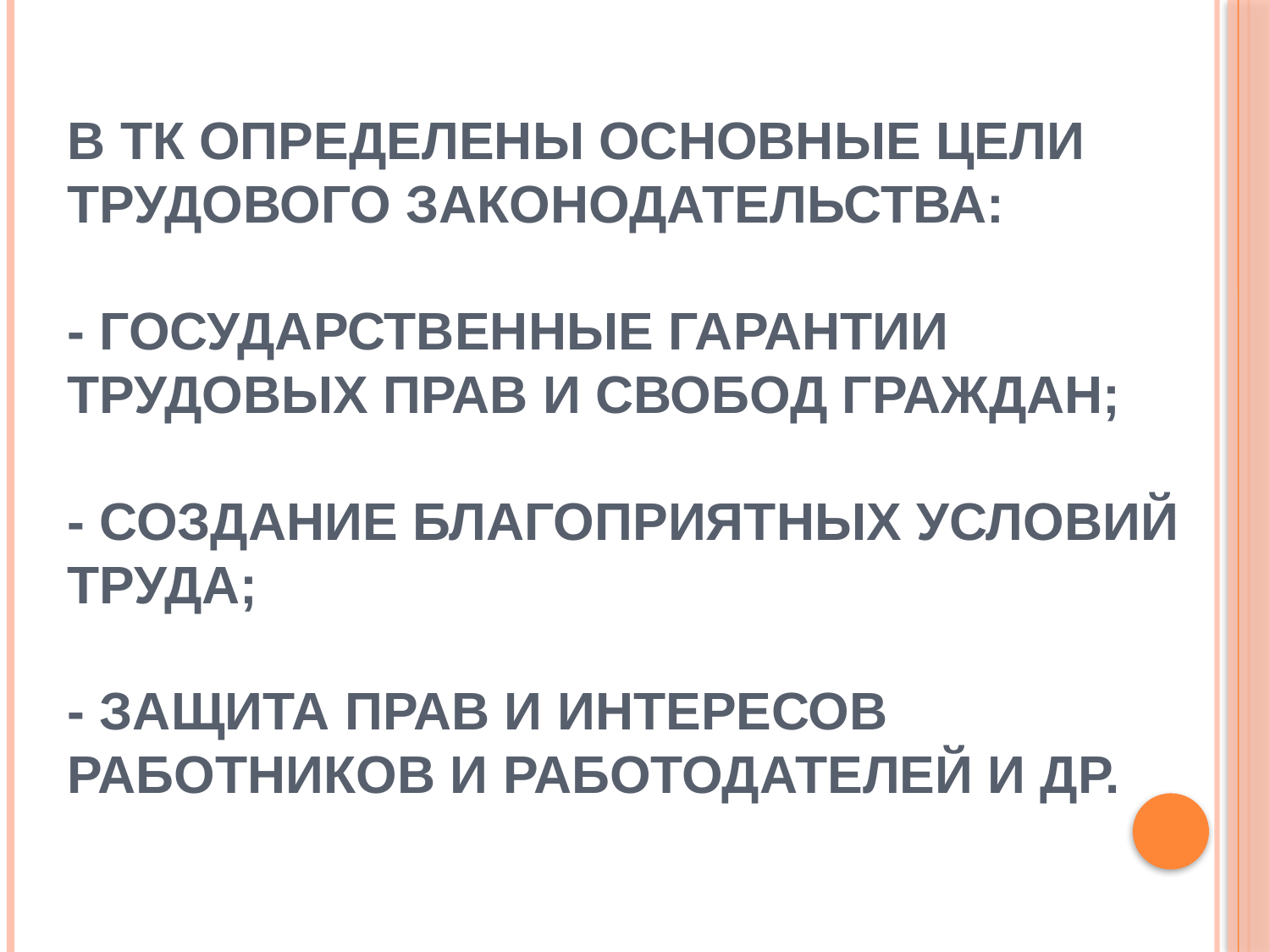

# В ТК определены основные цели трудового законодательства:   - государственные гарантии трудовых прав и свобод граждан; - создание благоприятных условий труда; - защита прав и интересов работников и работодателей и др.